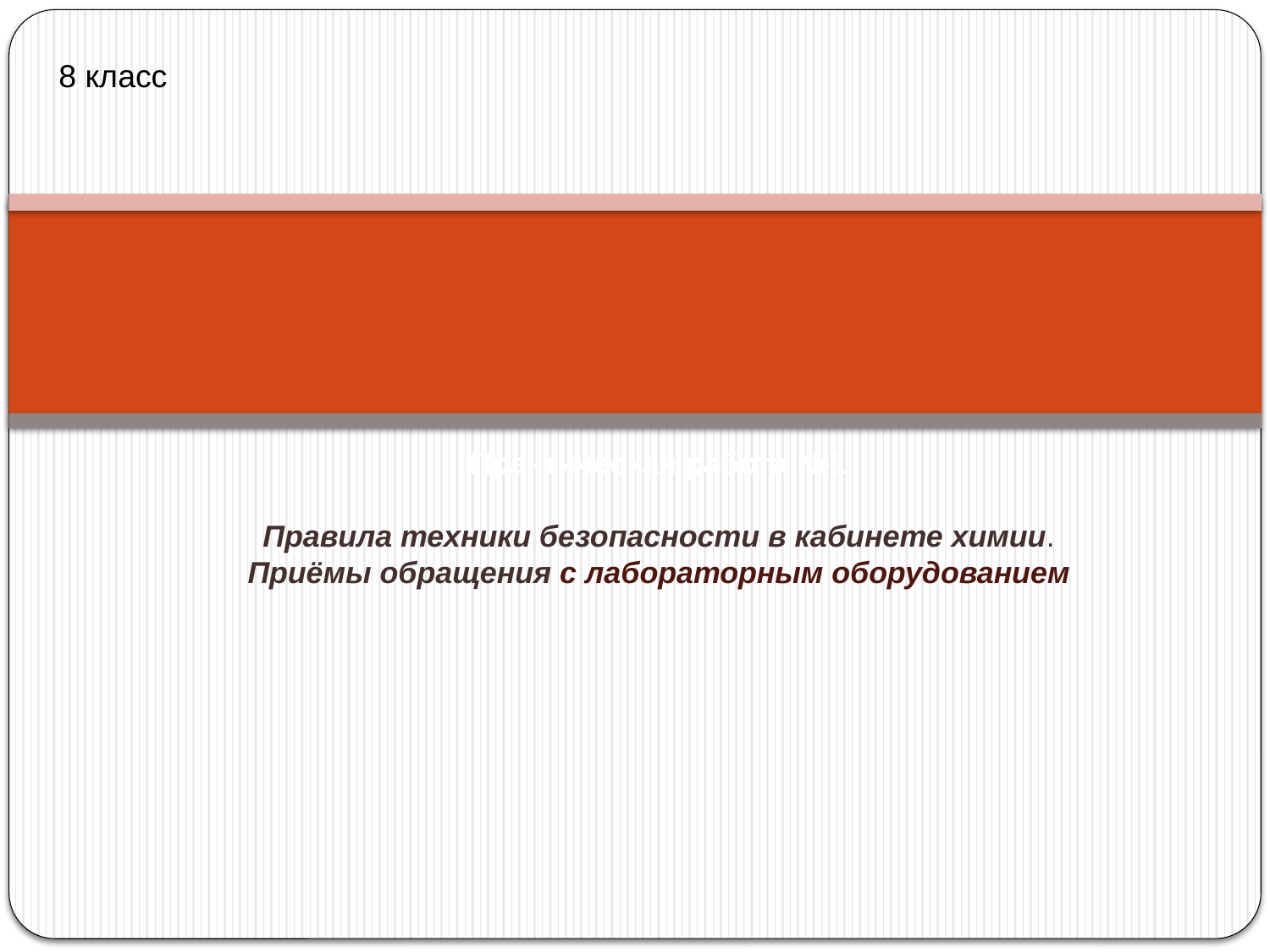

8 класс
# Практическая работа №1 Правила техники безопасности в кабинете химии. Приёмы обращения с лабораторным оборудованием